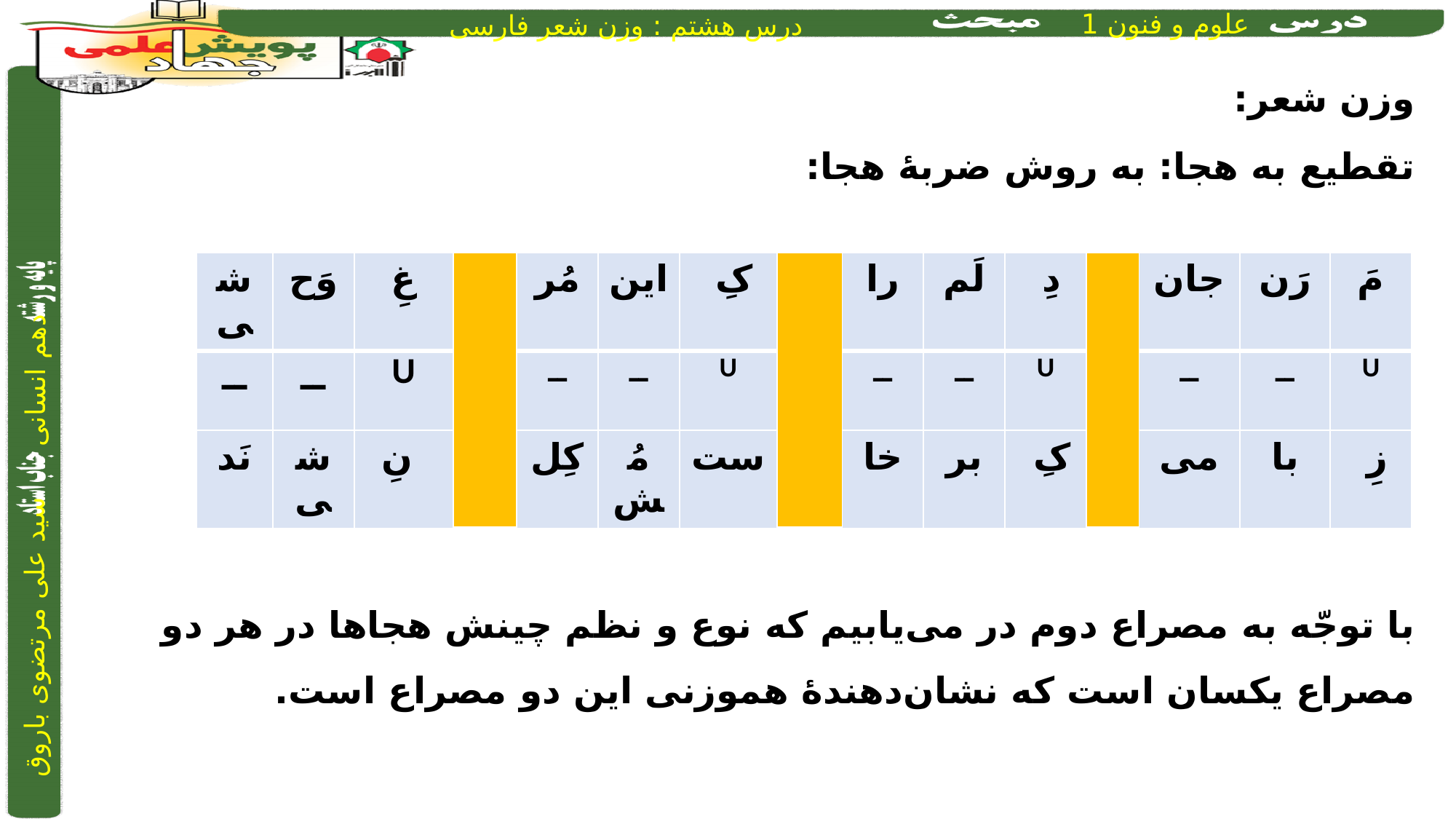

وزن شعر:

تقطیع به هجا: به روش ضربۀ هجا:

با توجّه به مصراع دوم در می‌یابیم که نوع و نظم چینش هجاها در هر دو مصراع یکسان است که نشان‌دهندۀ هموزنی این دو مصراع است.
| شی | وَح | غِ |  | مُر | این | کِ |  | را | لَم | دِ |  | جان | رَن | مَ |
| --- | --- | --- | --- | --- | --- | --- | --- | --- | --- | --- | --- | --- | --- | --- |
| ــ | ــ | U |  | ــ | ــ | U |  | ــ | ــ | U |  | ــ | ــ | U |
| نَد | شی | نِ |  | کِل | مُش | ست |  | خا | بر | کِ |  | می | با | زِ |